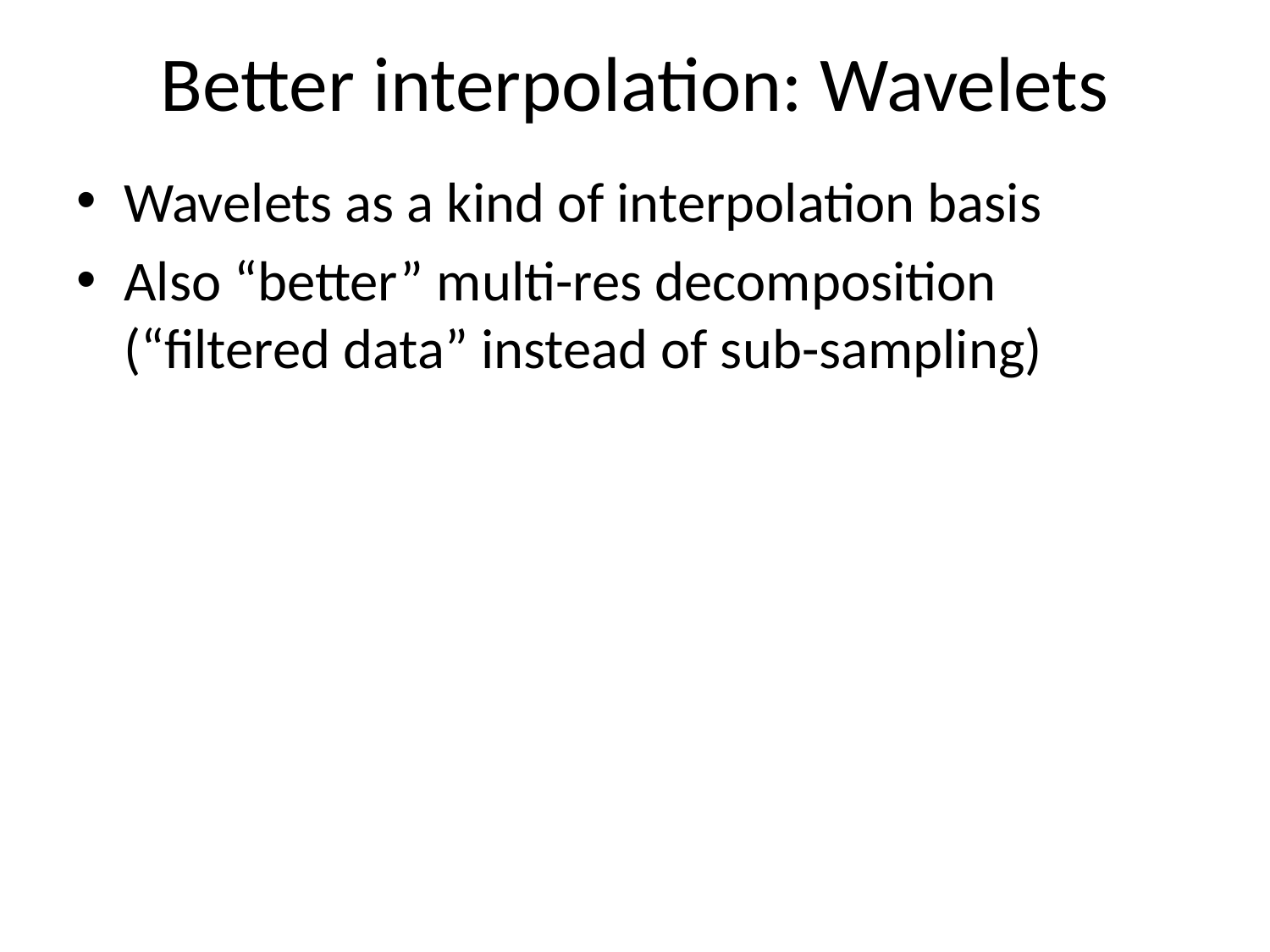

# Better interpolation: Wavelets
Wavelets as a kind of interpolation basis
Also “better” multi-res decomposition (“filtered data” instead of sub-sampling)